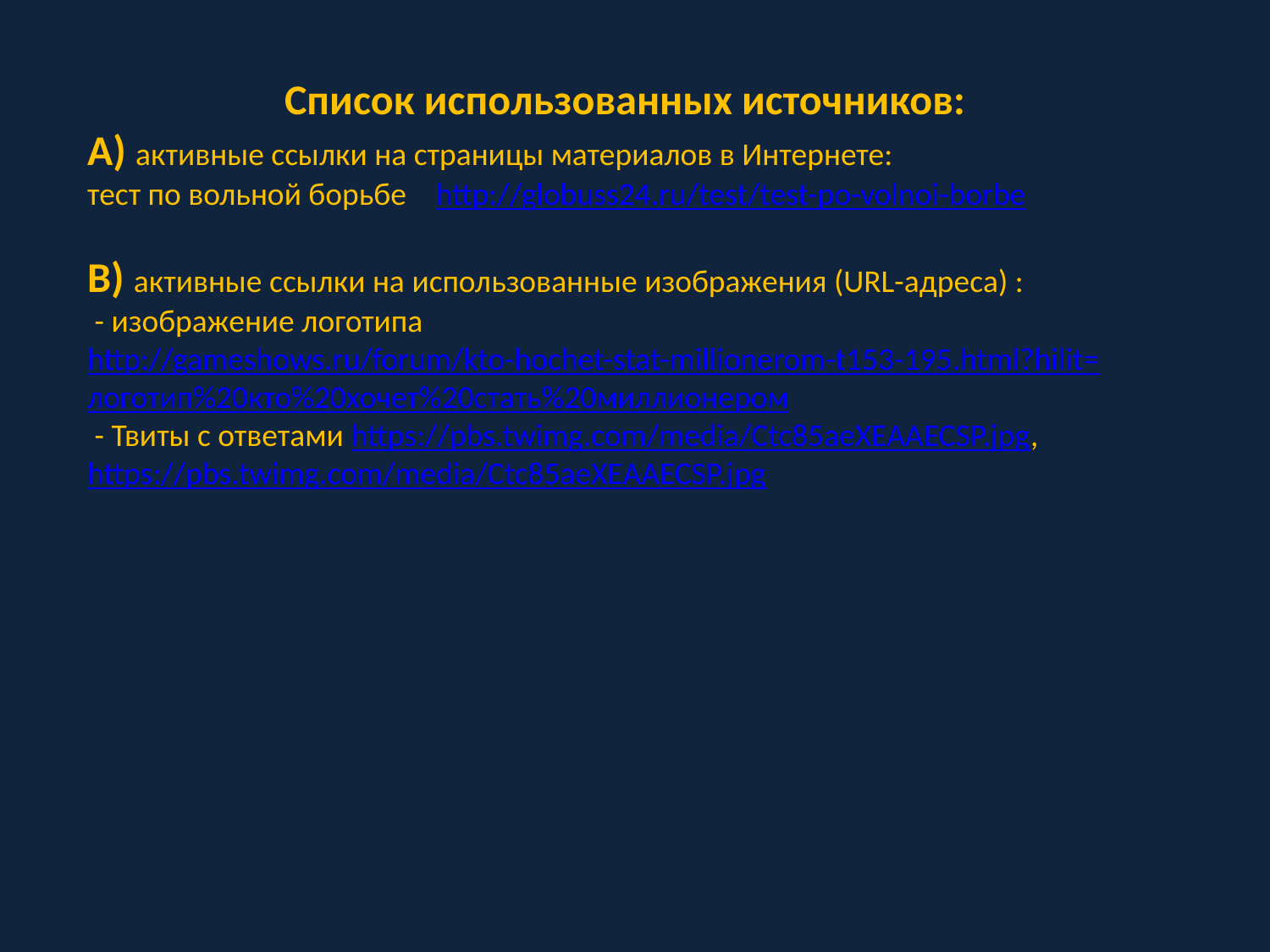

Список использованных источников:
А) активные ссылки на страницы материалов в Интернете:
тест по вольной борьбе    http://globuss24.ru/test/test-po-volnoi-borbe

В) активные ссылки на использованные изображения (URL-адреса) :
 - изображение логотипа http://gameshows.ru/forum/kto-hochet-stat-millionerom-t153-195.html?hilit=логотип%20кто%20хочет%20стать%20миллионером
 - Твиты с ответами https://pbs.twimg.com/media/Ctc85aeXEAAECSP.jpg, https://pbs.twimg.com/media/Ctc85aeXEAAECSP.jpg